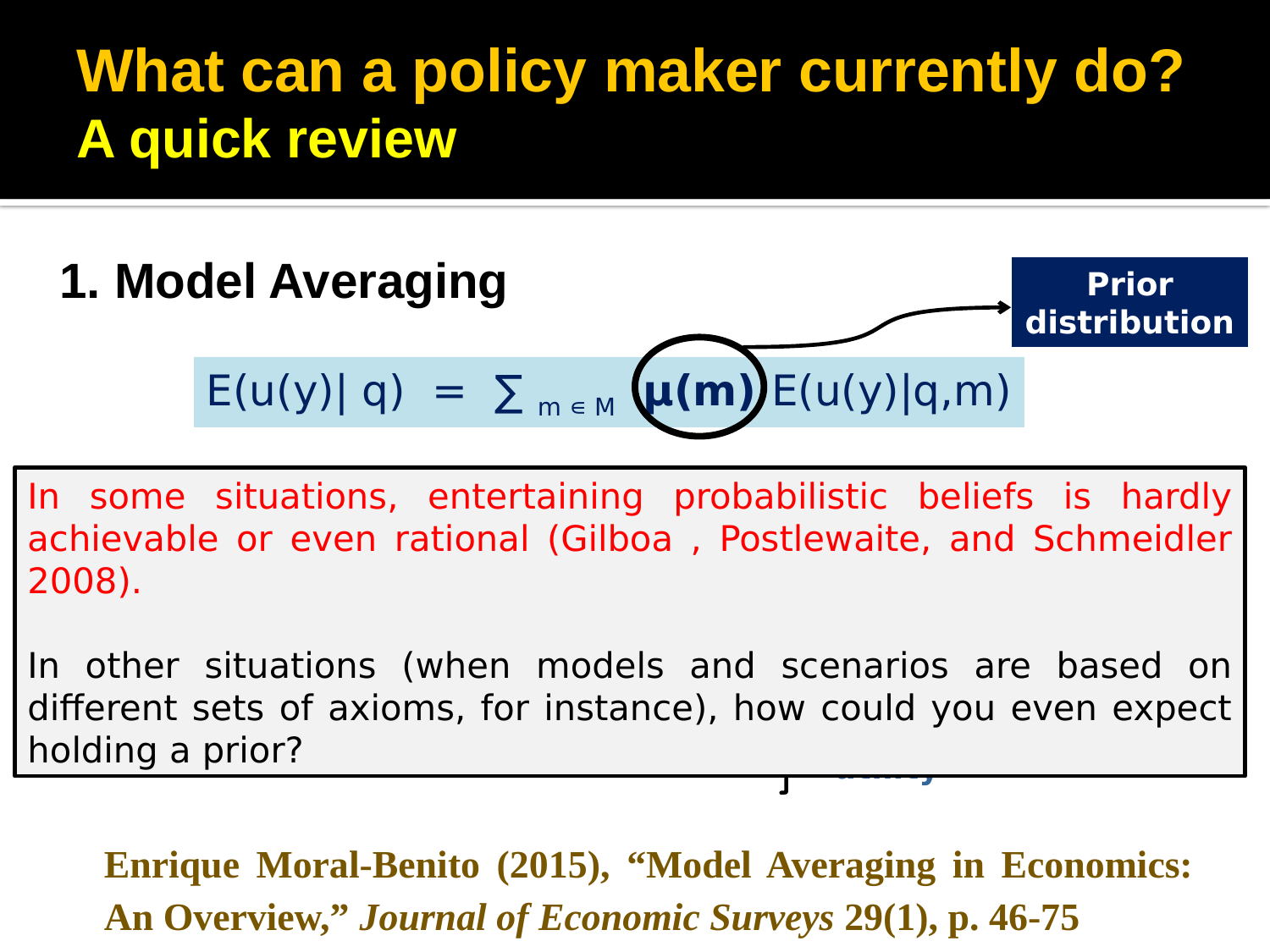

# What can a policy maker currently do? A quick review
1. Model Averaging

	 Raftery, Madigan, and Hoeting (JASA 1997)
	 Brainard (AER 1967), Chamberlain (2001), Sims (2002)

	Gilboa (1987),  Schmeidler (1989)
	Basset, Kroenker, and Kordas (2004)

	Enrique Moral-Benito (2015), “Model Averaging in Economics: An Overview,” Journal of Economic Surveys 29(1), p. 46-75

Prior
distribution

E(u(y)| q)  =  ∑ m ∊ M  μ(m) E(u(y)|q,m)
In some situations, entertaining probabilistic beliefs is hardly achievable or even rational (Gilboa , Postlewaite, and Schmeidler 2008).

In other situations (when models and scenarios are based on different sets of axioms, for instance), how could you even expect holding a prior?
The Bayesian way

Non-additive priors /
Choquet expected
utility